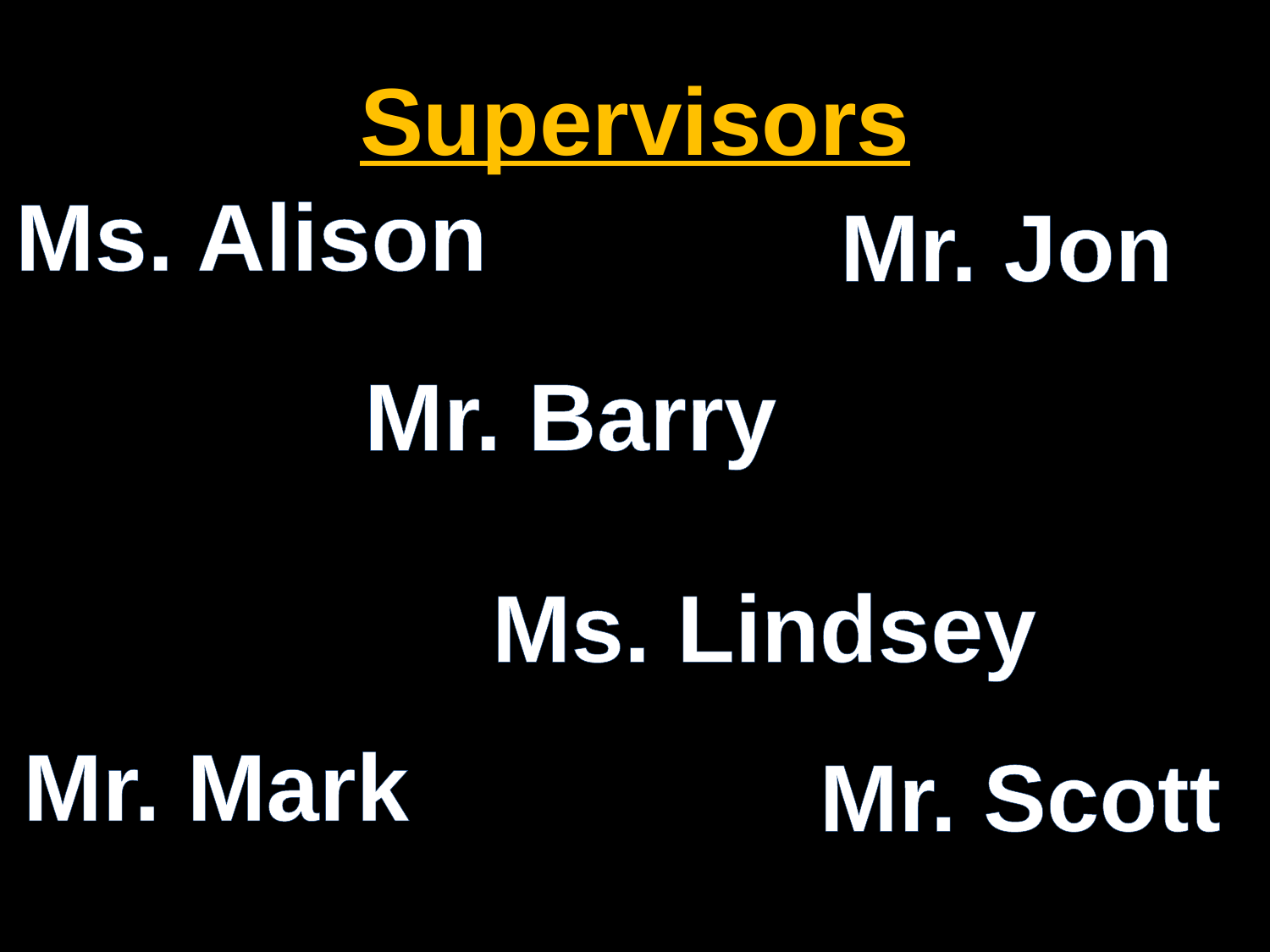

# Supervisors
Ms. Alison
Mr. Jon
Mr. Barry
Ms. Lindsey
Mr. Mark
Mr. Scott